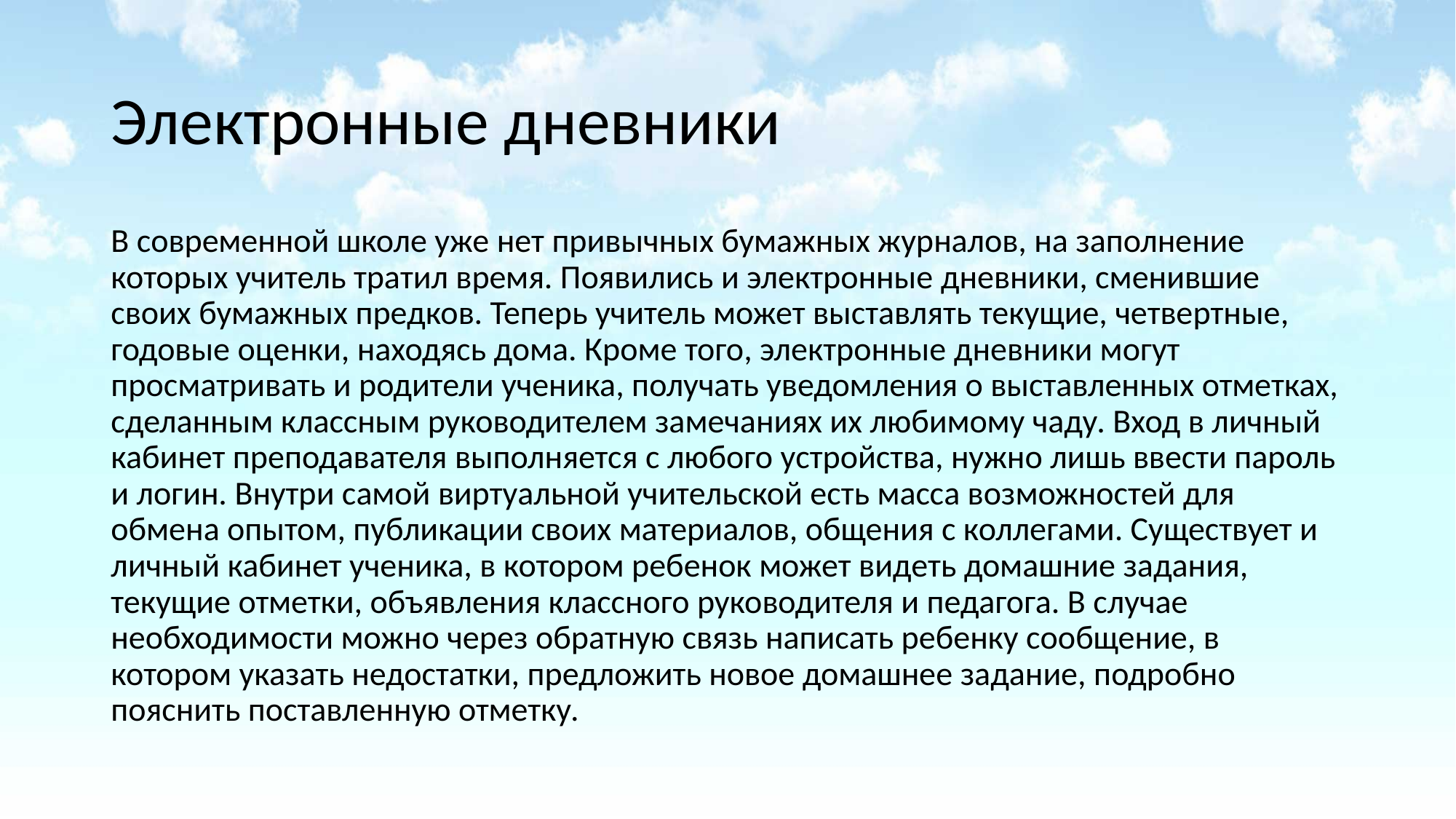

# Электронные дневники
В современной школе уже нет привычных бумажных журналов, на заполнение которых учитель тратил время. Появились и электронные дневники, сменившие своих бумажных предков. Теперь учитель может выставлять текущие, четвертные, годовые оценки, находясь дома. Кроме того, электронные дневники могут просматривать и родители ученика, получать уведомления о выставленных отметках, сделанным классным руководителем замечаниях их любимому чаду. Вход в личный кабинет преподавателя выполняется с любого устройства, нужно лишь ввести пароль и логин. Внутри самой виртуальной учительской есть масса возможностей для обмена опытом, публикации своих материалов, общения с коллегами. Существует и личный кабинет ученика, в котором ребенок может видеть домашние задания, текущие отметки, объявления классного руководителя и педагога. В случае необходимости можно через обратную связь написать ребенку сообщение, в котором указать недостатки, предложить новое домашнее задание, подробно пояснить поставленную отметку.